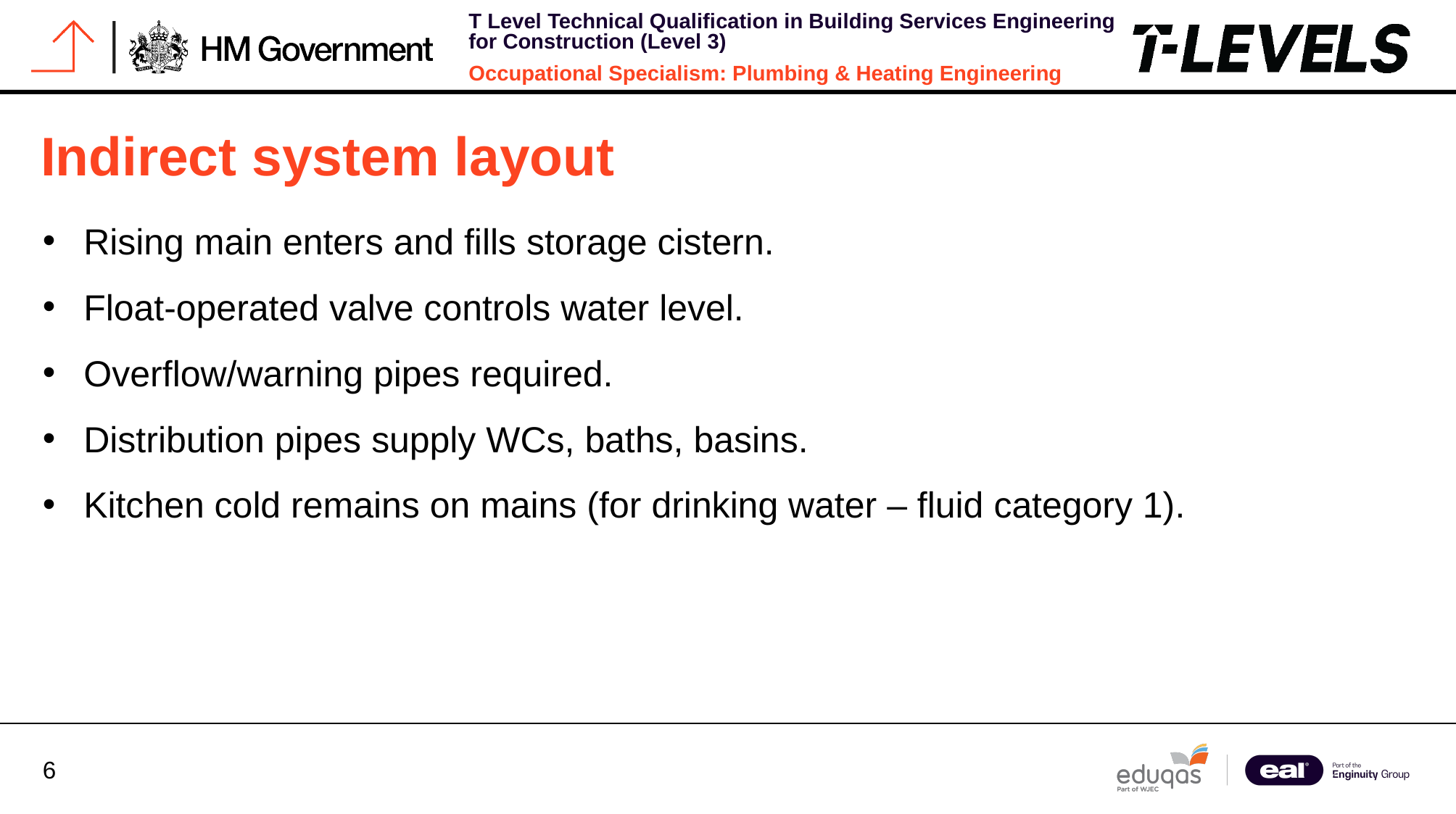

# Indirect system layout
Rising main enters and fills storage cistern.
Float-operated valve controls water level.
Overflow/warning pipes required.
Distribution pipes supply WCs, baths, basins.
Kitchen cold remains on mains (for drinking water – fluid category 1).